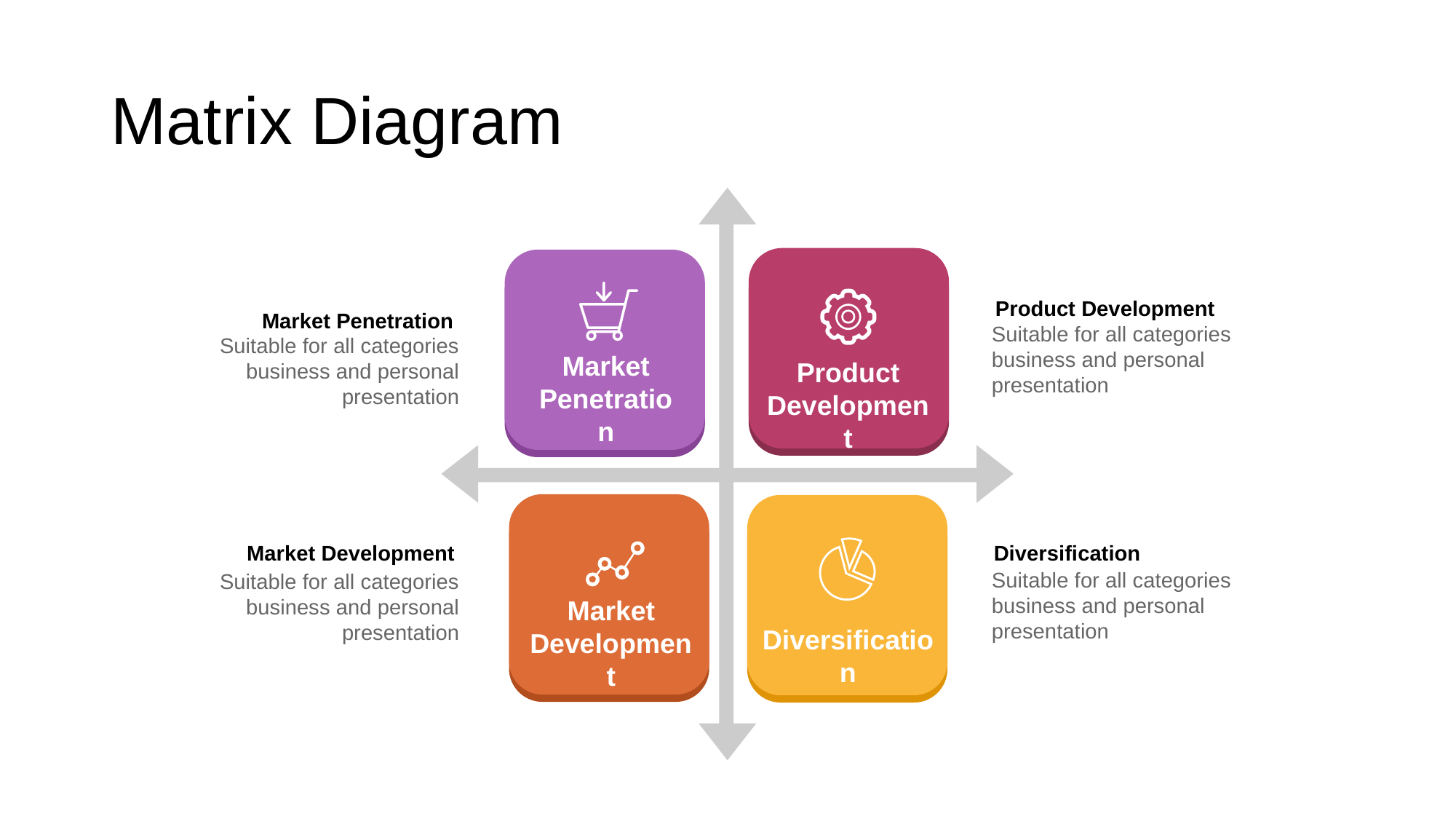

# Matrix Diagram

Product
Development

Market
Penetration

Product Development
Market Penetration
Suitable for all categories business and personal presentation
Suitable for all categories business and personal presentation

Market
Development

Diversification
Market Development
Diversification

Suitable for all categories business and personal presentation
Suitable for all categories business and personal presentation